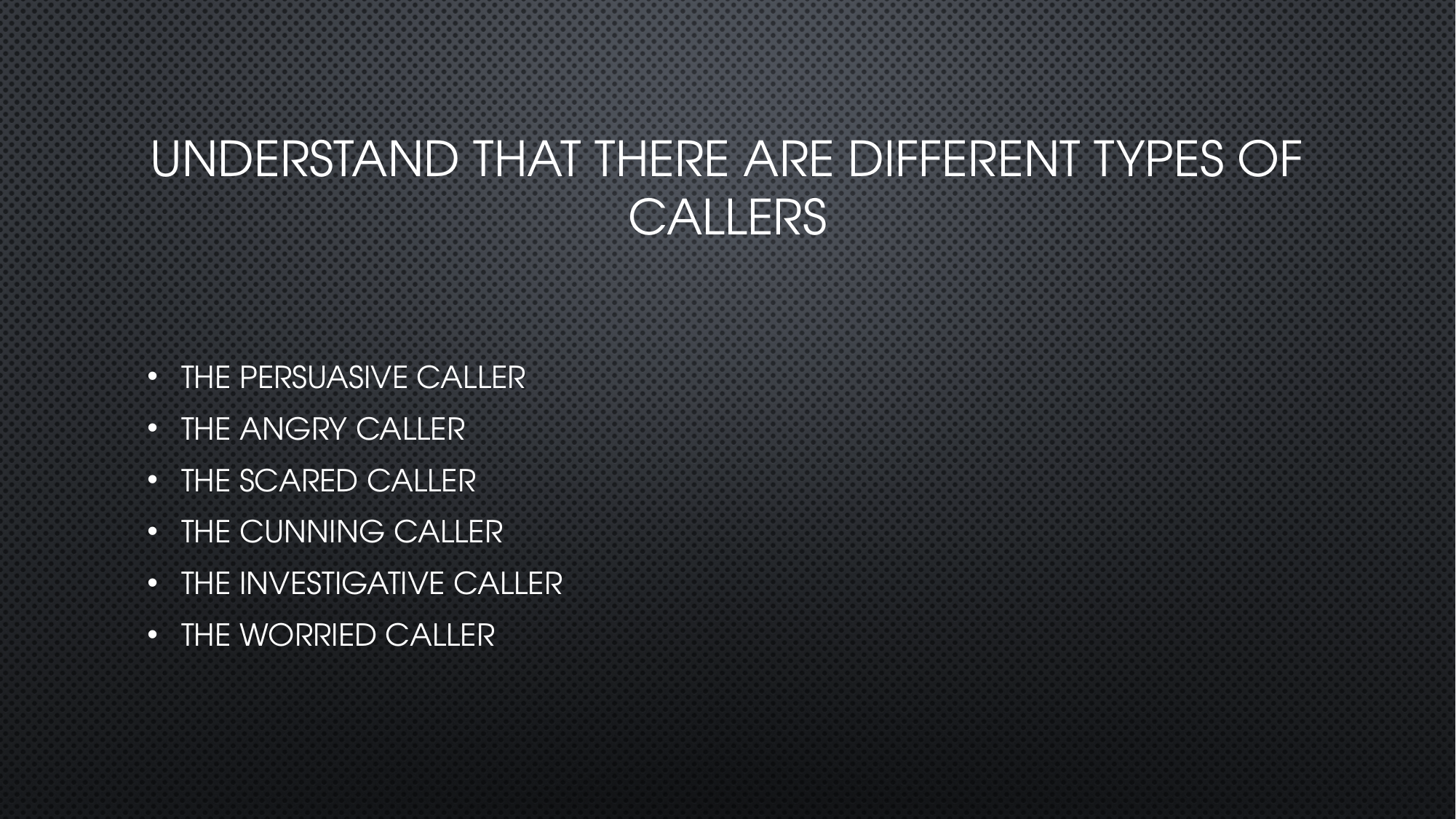

# Understand that there are different types of callers
The persuasive caller
The angry caller
The scared caller
The cunning caller
The investigative caller
The worried caller